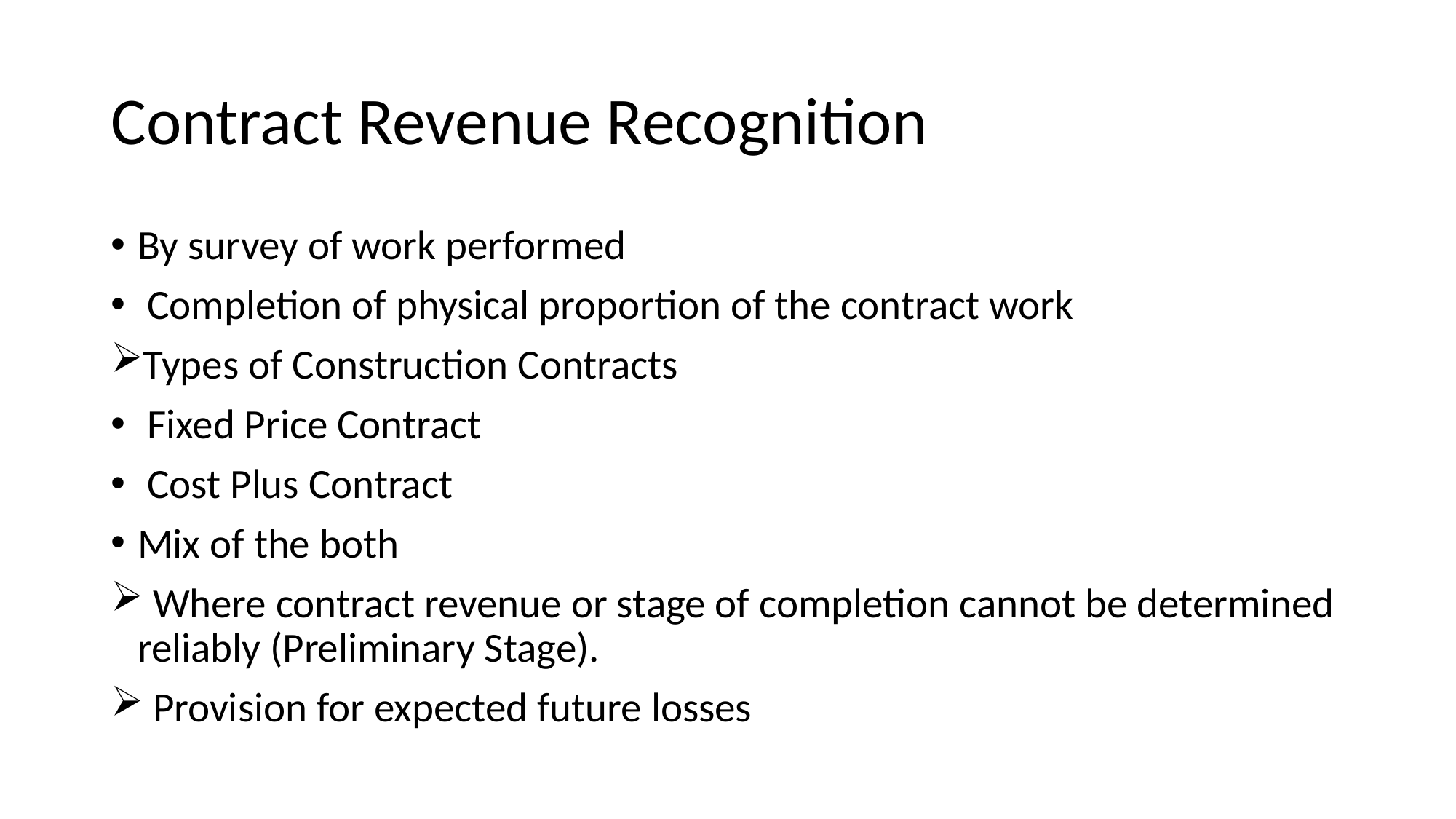

# Contract Revenue Recognition
By survey of work performed
 Completion of physical proportion of the contract work
Types of Construction Contracts
 Fixed Price Contract
 Cost Plus Contract
Mix of the both
 Where contract revenue or stage of completion cannot be determined reliably (Preliminary Stage).
 Provision for expected future losses